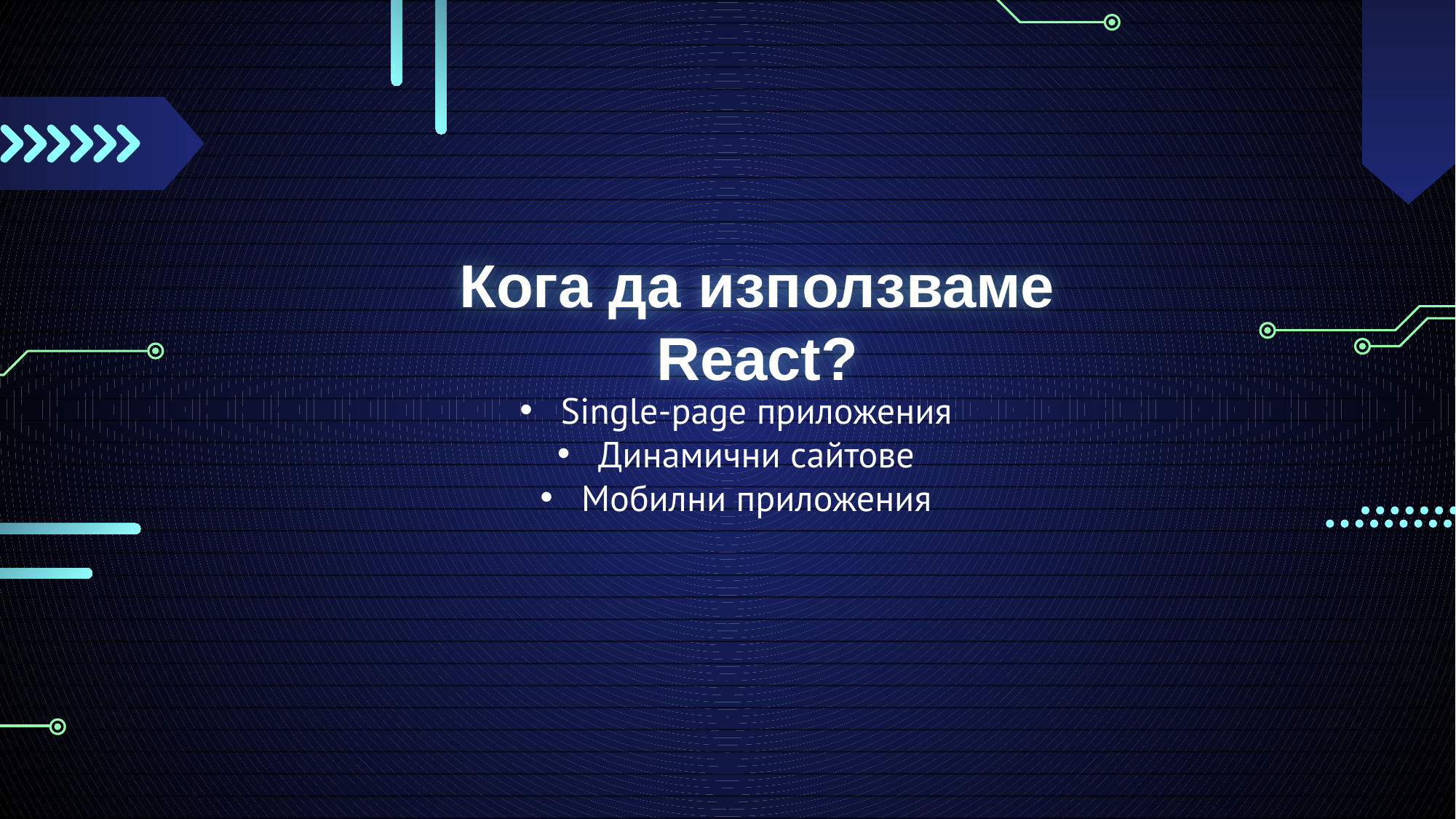

# Кога да използваме React?
Single-page приложения
Динамични сайтове
Мобилни приложения